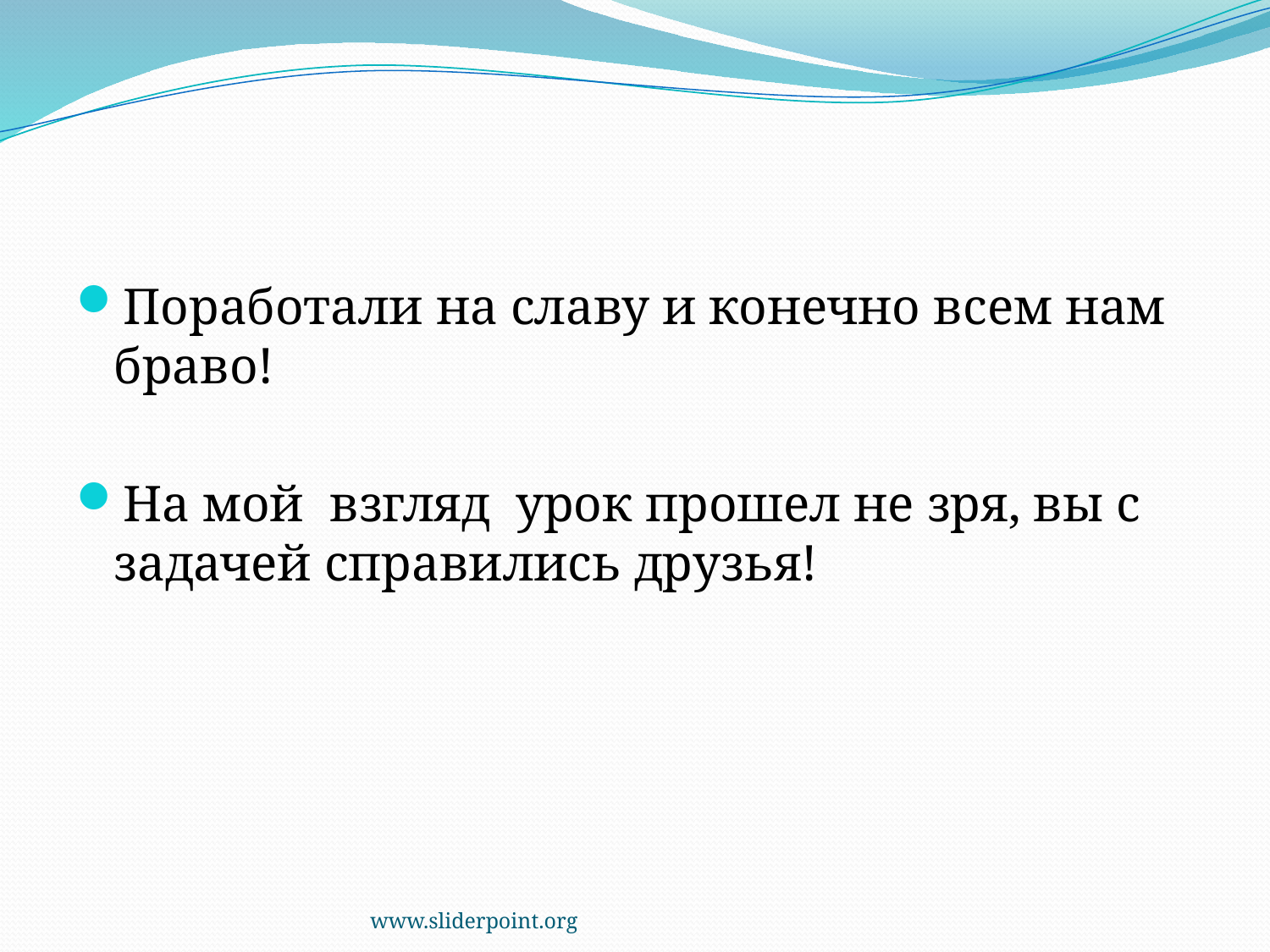

#
Поработали на славу и конечно всем нам браво!

На мой  взгляд  урок прошел не зря, вы с задачей справились друзья!

www.sliderpoint.org